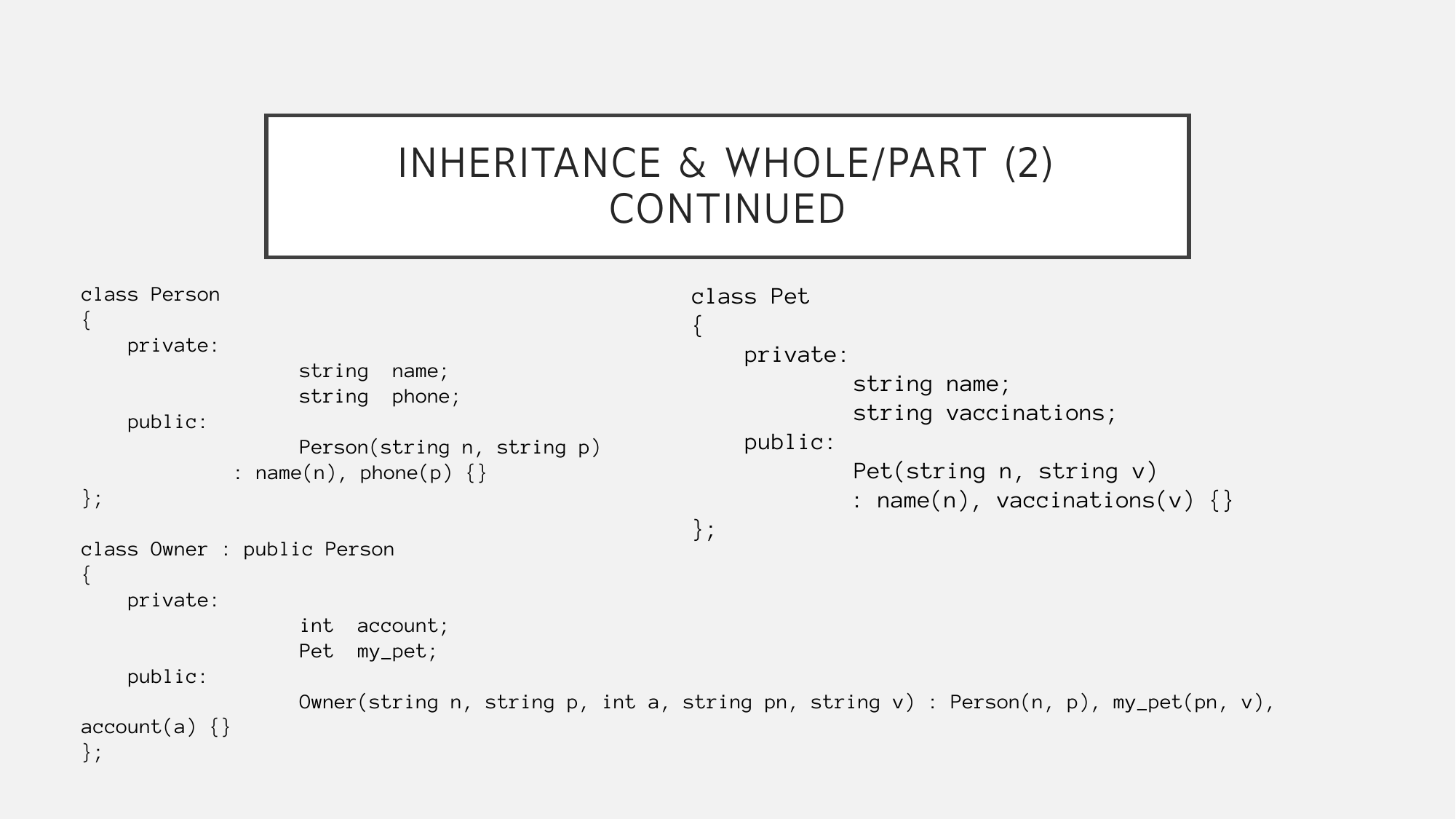

# Inheritance & whole/part (2) Continued
class Person
{
    private:
		string  name;
		string  phone;
    public:
		Person(string n, string p)
             : name(n), phone(p) {}
};

class Owner : public Person
{
    private:
		int  account;
		Pet  my_pet;
    public:
		Owner(string n, string p, int a, string pn, string v) : Person(n, p), my_pet(pn, v), account(a) {}
};
class Pet
{
    private:
	    string name;
	    string vaccinations;
    public:
	    Pet(string n, string v)
            : name(n), vaccinations(v) {}
};